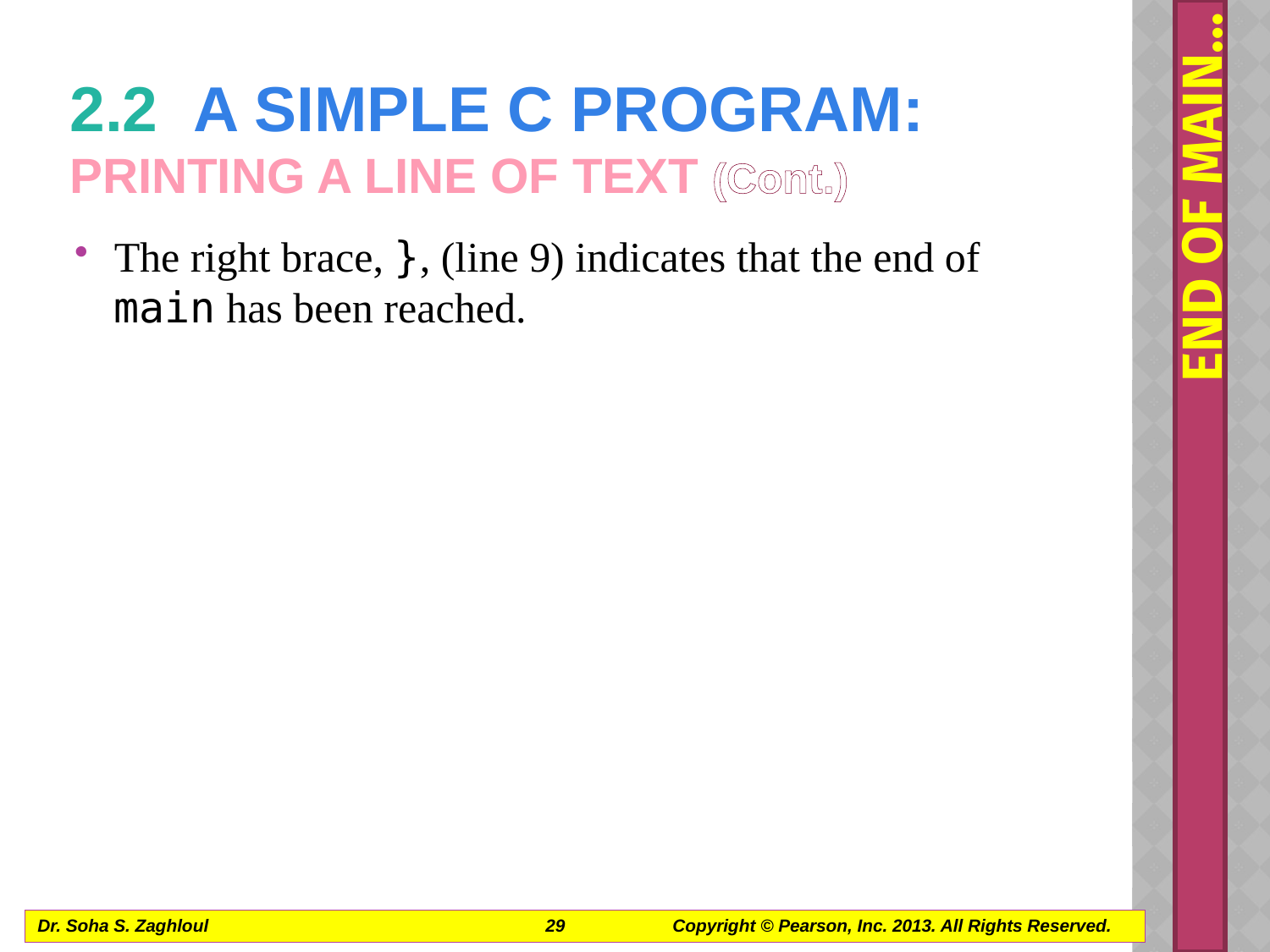

End of Main…
# 2.2  A Simple C Program: Printing a Line of Text (Cont.)
The right brace, }, (line 9) indicates that the end of main has been reached.

Dr. Soha S. Zaghloul			29	Copyright © Pearson, Inc. 2013. All Rights Reserved.
©1992-2013 by Pearson Education, Inc. All Rights Reserved.